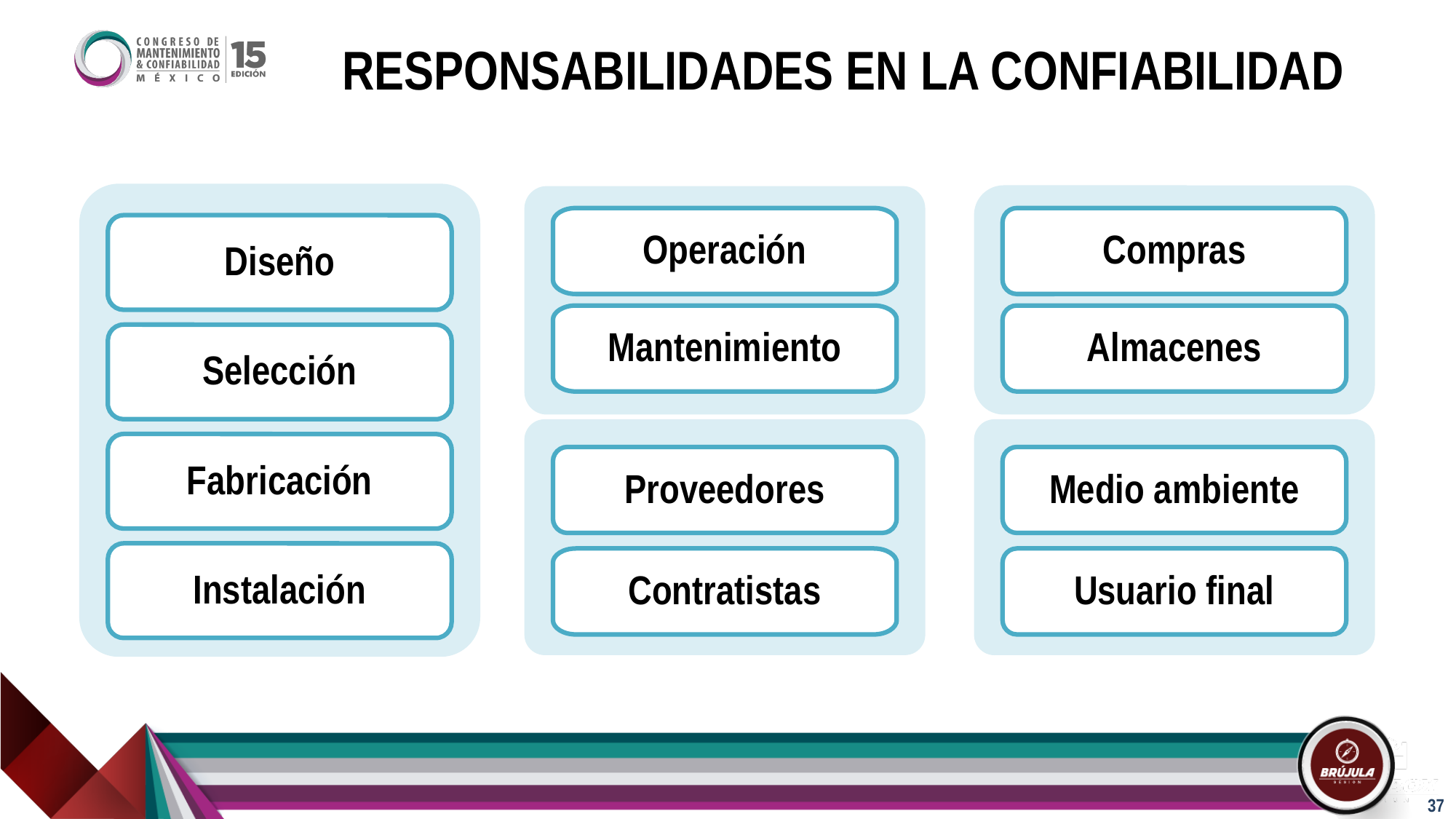

# RESPONSABILIDADES EN LA CONFIABILIDAD

Operación
Compras
Diseño
Mantenimiento
Almacenes
Selección

Fabricación
Proveedores
Medio ambiente
Instalación
Contratistas
Usuario final
37